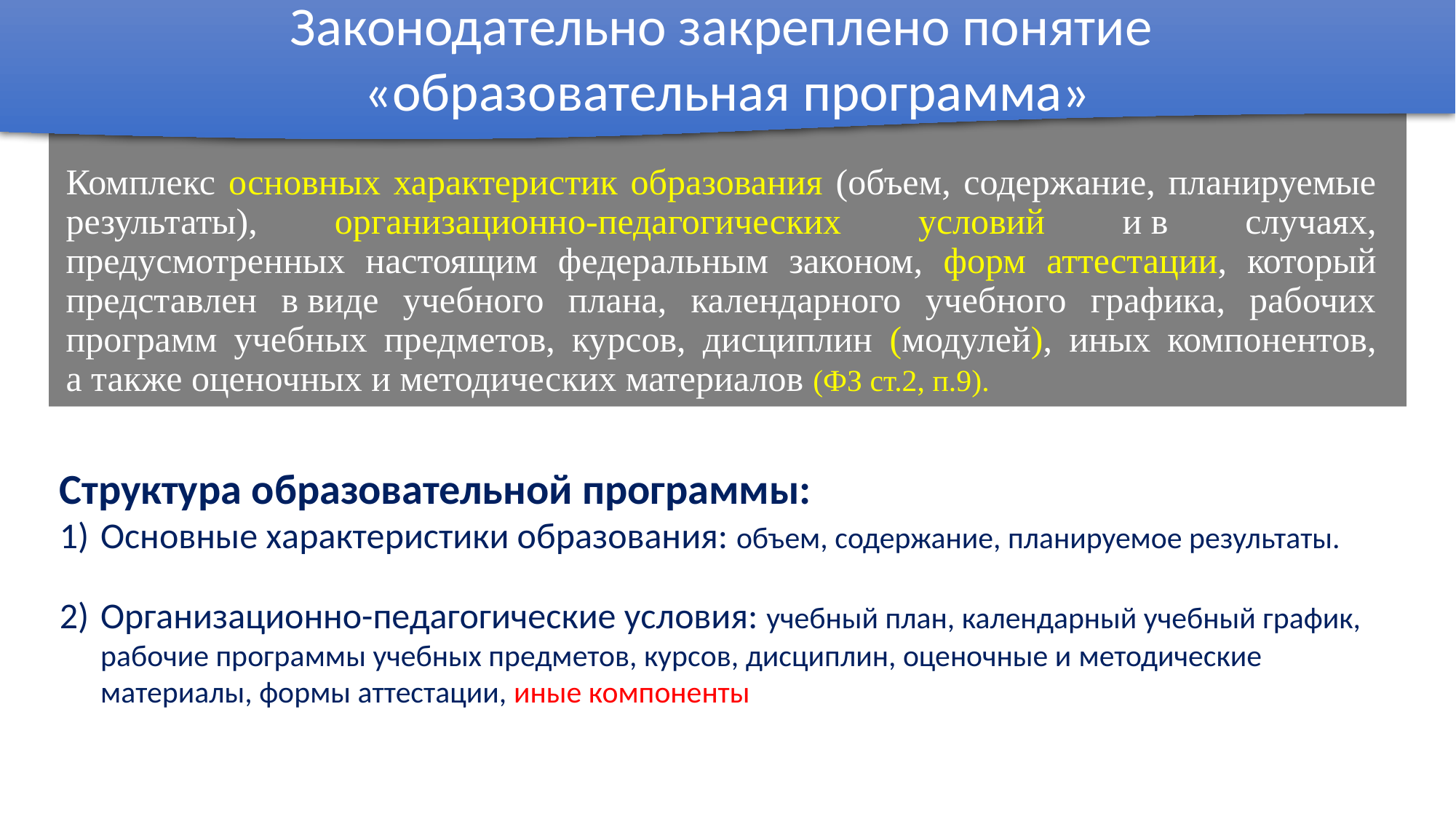

Законодательно закреплено понятие
«образовательная программа»

Комплекс основных характеристик образования (объем, содержание, планируемые результаты), организационно-педагогических условий и в случаях, предусмотренных настоящим федеральным законом, форм аттестации, который представлен в виде учебного плана, календарного учебного графика, рабочих программ учебных предметов, курсов, дисциплин (модулей), иных компонентов, а также оценочных и методических материалов (ФЗ ст.2, п.9).
Структура образовательной программы:
Основные характеристики образования: объем, содержание, планируемое результаты.

Организационно-педагогические условия: учебный план, календарный учебный график, рабочие программы учебных предметов, курсов, дисциплин, оценочные и методические материалы, формы аттестации, иные компоненты